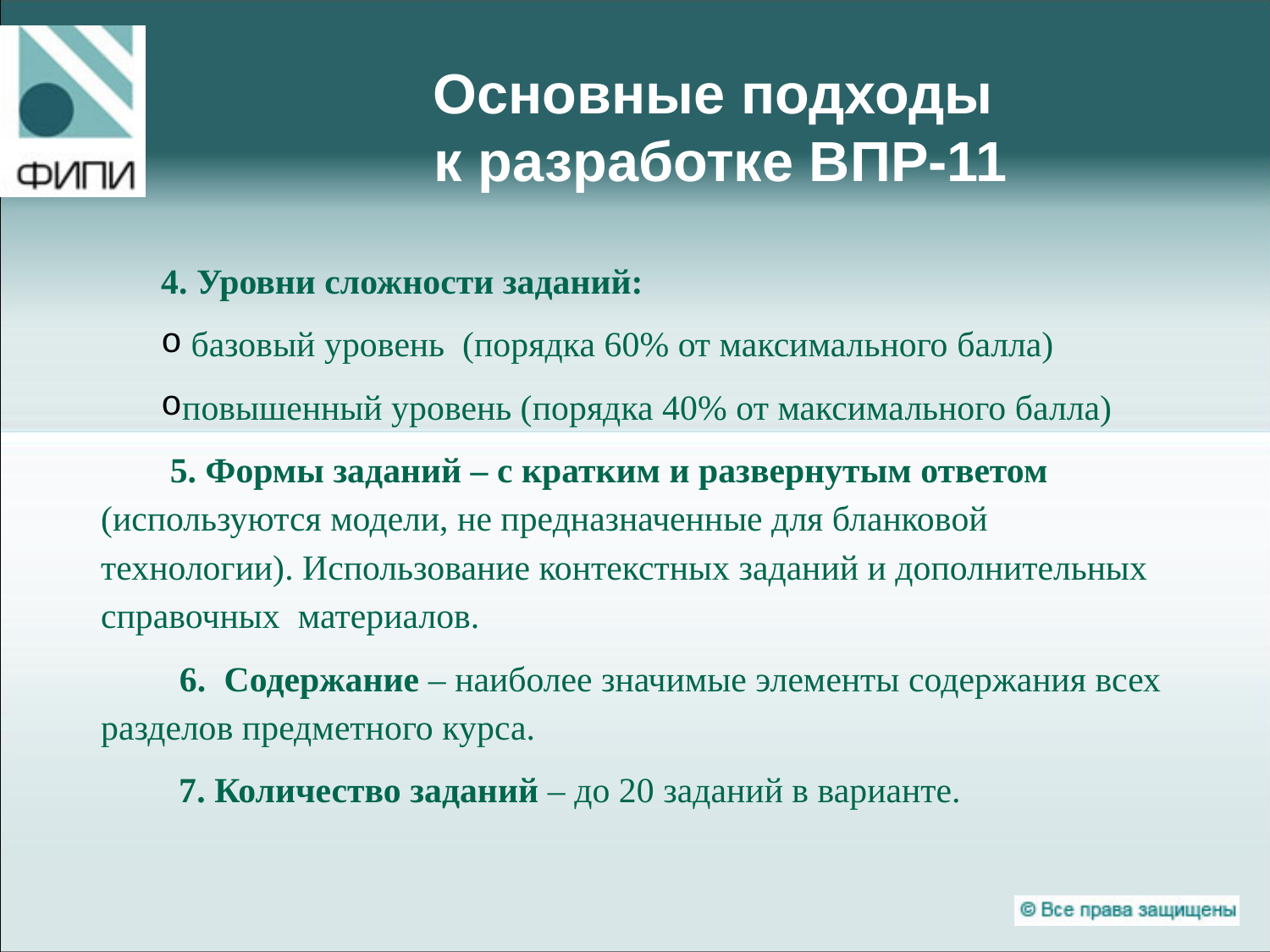

# Основные подходы к разработке ВПР-11
4. Уровни сложности заданий:
 базовый уровень  (порядка 60% от максимального балла)
повышенный уровень (порядка 40% от максимального балла)
 5. Формы заданий – с кратким и развернутым ответом (используются модели, не предназначенные для бланковой технологии). Использование контекстных заданий и дополнительных справочных  материалов.
  6.  Содержание – наиболее значимые элементы содержания всех разделов предметного курса.
  7. Количество заданий – до 20 заданий в варианте.